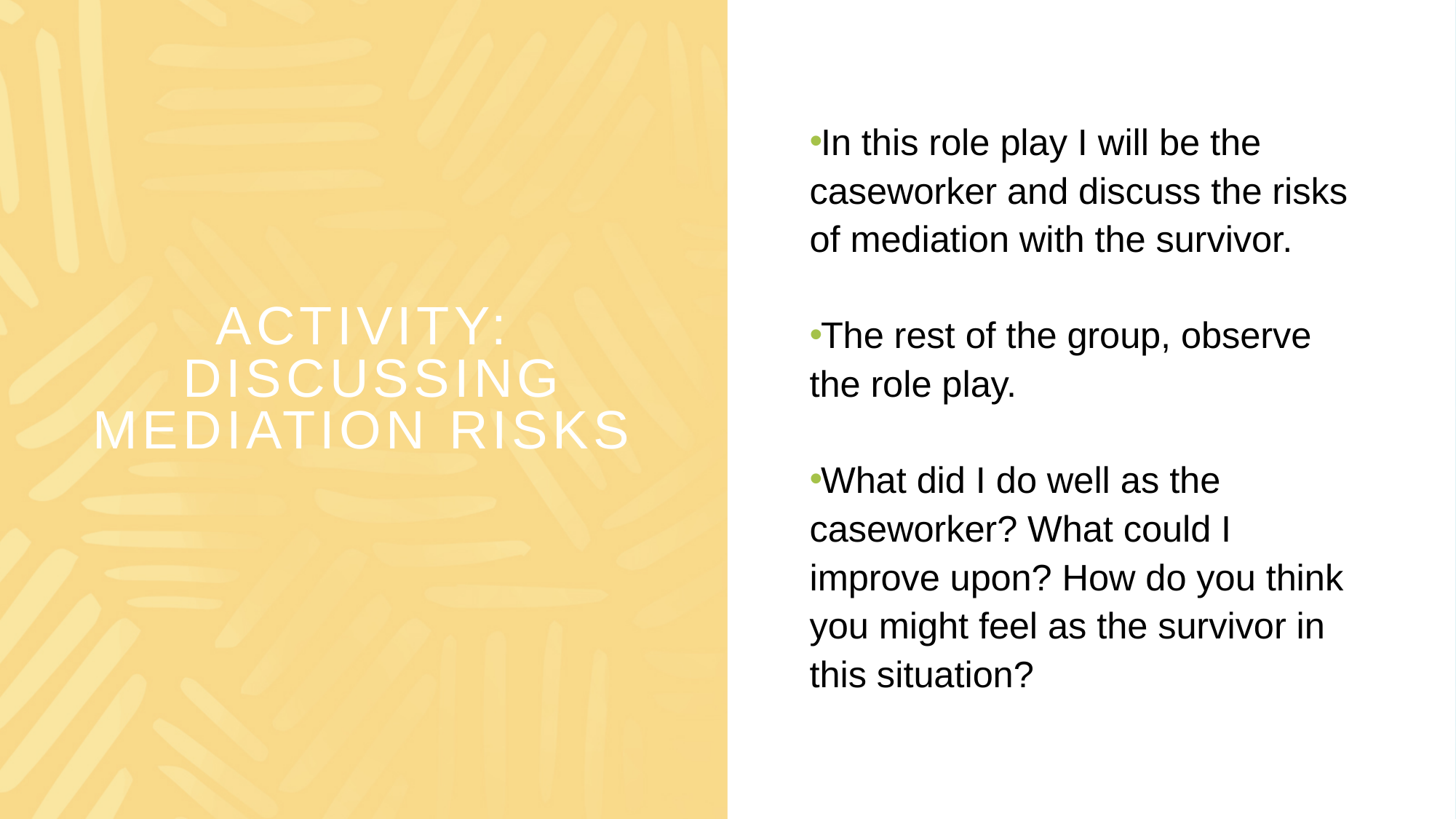

In this role play I will be the caseworker and discuss the risks of mediation with the survivor.
The rest of the group, observe the role play.
What did I do well as the caseworker? What could I improve upon? How do you think you might feel as the survivor in this situation?
# Activity: Discussing mediation risks